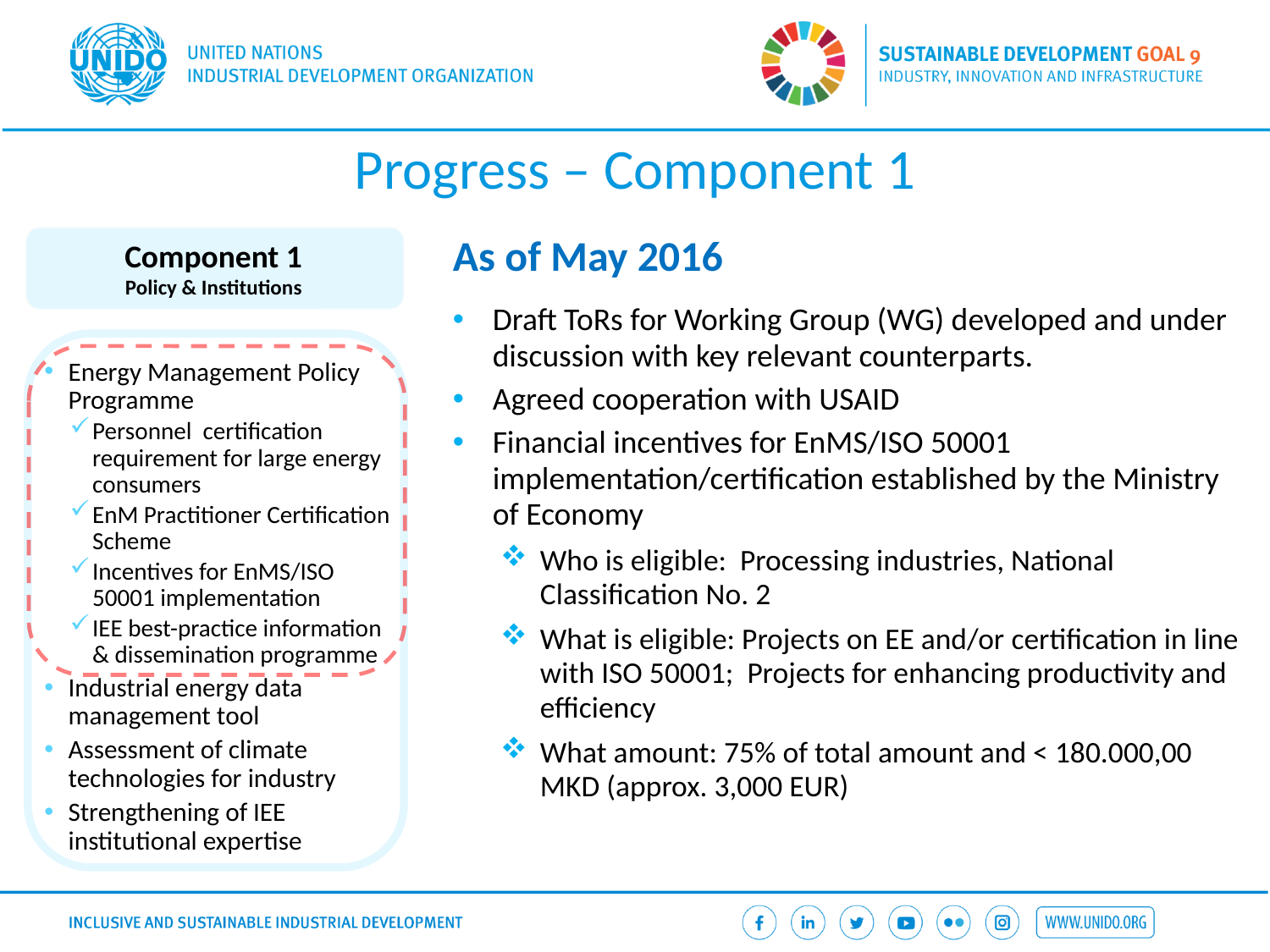

Progress – Component 1
As of May 2016
Draft ToRs for Working Group (WG) developed and under discussion with key relevant counterparts.
Agreed cooperation with USAID
Financial incentives for EnMS/ISO 50001 implementation/certification established by the Ministry of Economy
Who is eligible:  Processing industries, National Classification No. 2
What is eligible: Projects on EE and/or certification in line with ISO 50001;  Projects for enhancing productivity and  efficiency
What amount: 75% of total amount and < 180.000,00 MKD (approx. 3,000 EUR)

Component 1
Policy & Institutions

Energy Management Policy Programme
Personnel  certification requirement for large energy consumers
EnM Practitioner Certification Scheme
Incentives for EnMS/ISO 50001 implementation
IEE best-practice information & dissemination programme
Industrial energy data management tool
Assessment of climate technologies for industry
Strengthening of IEE institutional expertise

10